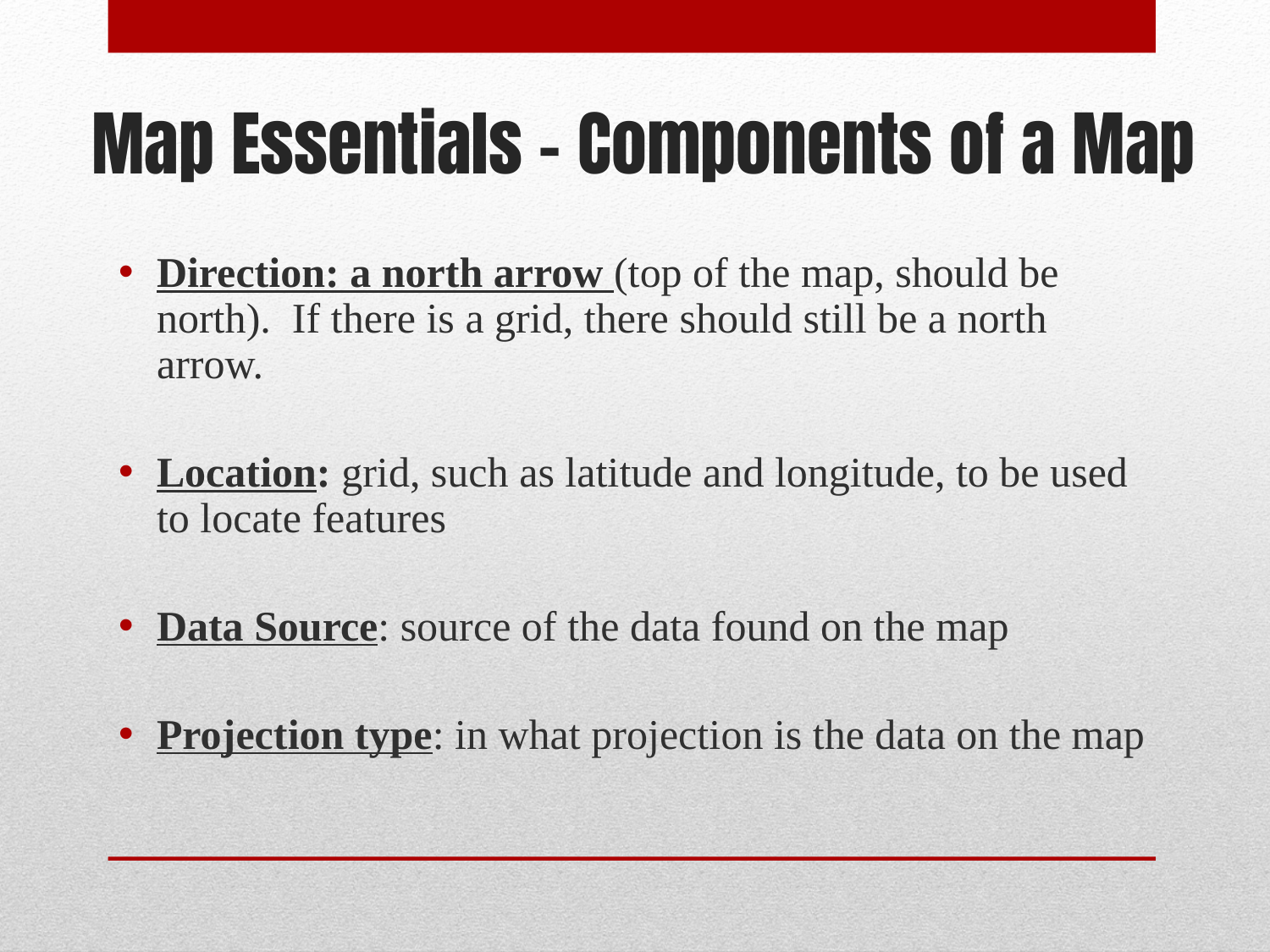

Map Essentials – Components of a Map
Direction: a north arrow (top of the map, should be north).  If there is a grid, there should still be a north arrow.

Location: grid, such as latitude and longitude, to be used to locate features

Data Source: source of the data found on the map

Projection type: in what projection is the data on the map